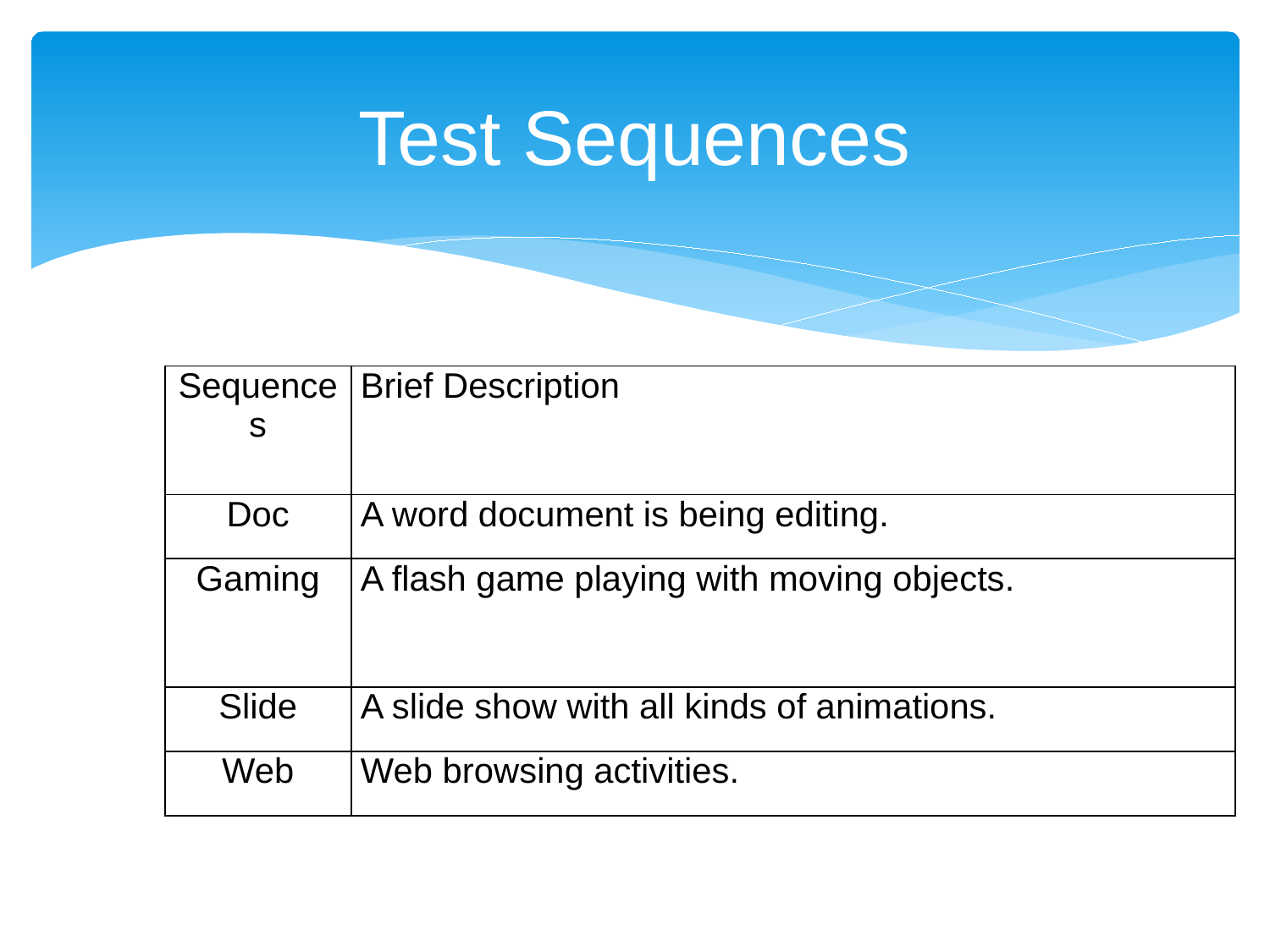

# Test Sequences
| Sequences | Brief Description |
| --- | --- |
| Doc | A word document is being editing. |
| Gaming | A flash game playing with moving objects. |
| Slide | A slide show with all kinds of animations. |
| Web | Web browsing activities. |